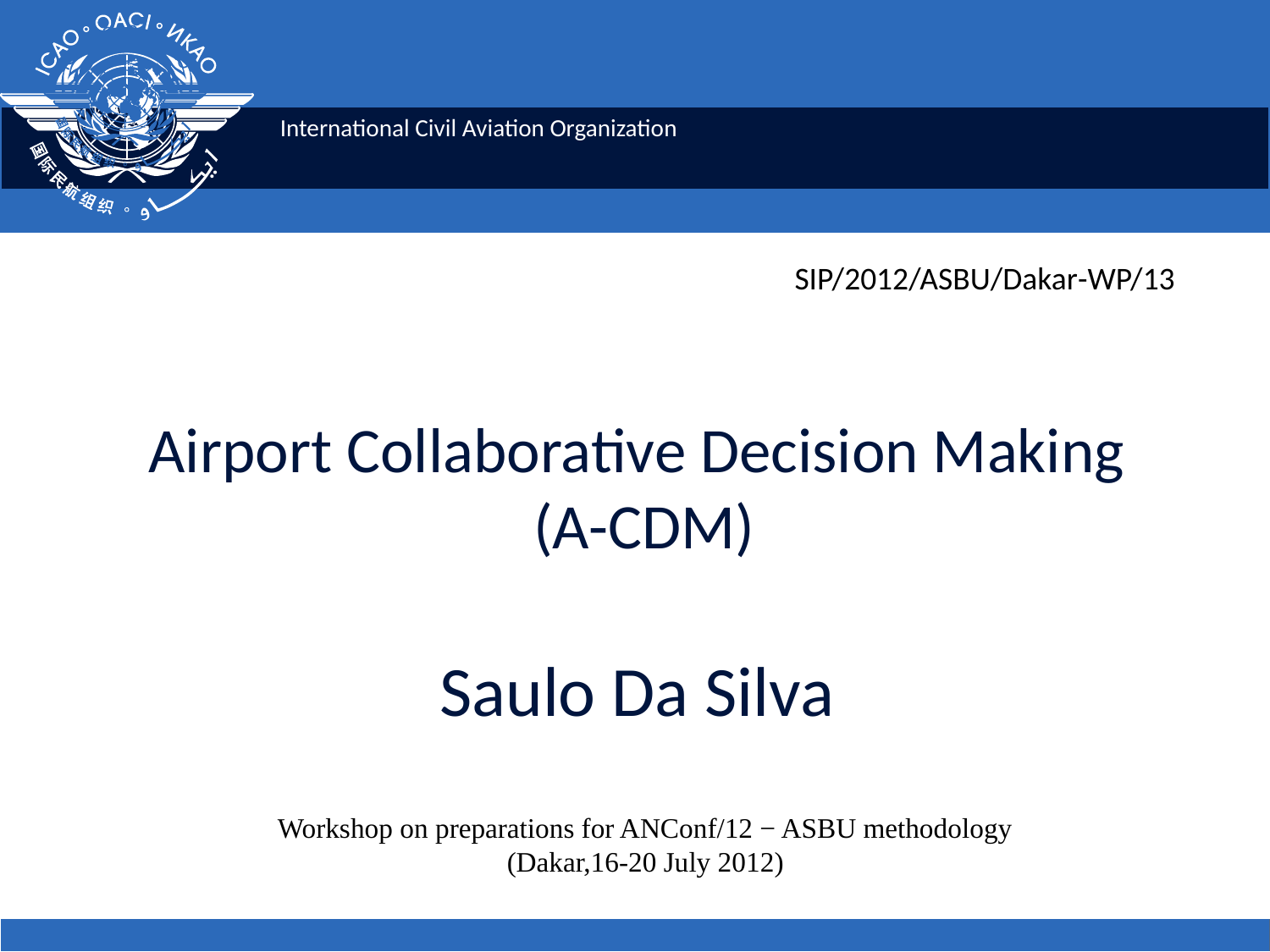

SIP/2012/ASBU/Dakar-WP/13
# Airport Collaborative Decision Making (A-CDM) Saulo Da Silva
Workshop on preparations for ANConf/12 − ASBU methodology
(Dakar,16-20 July 2012)